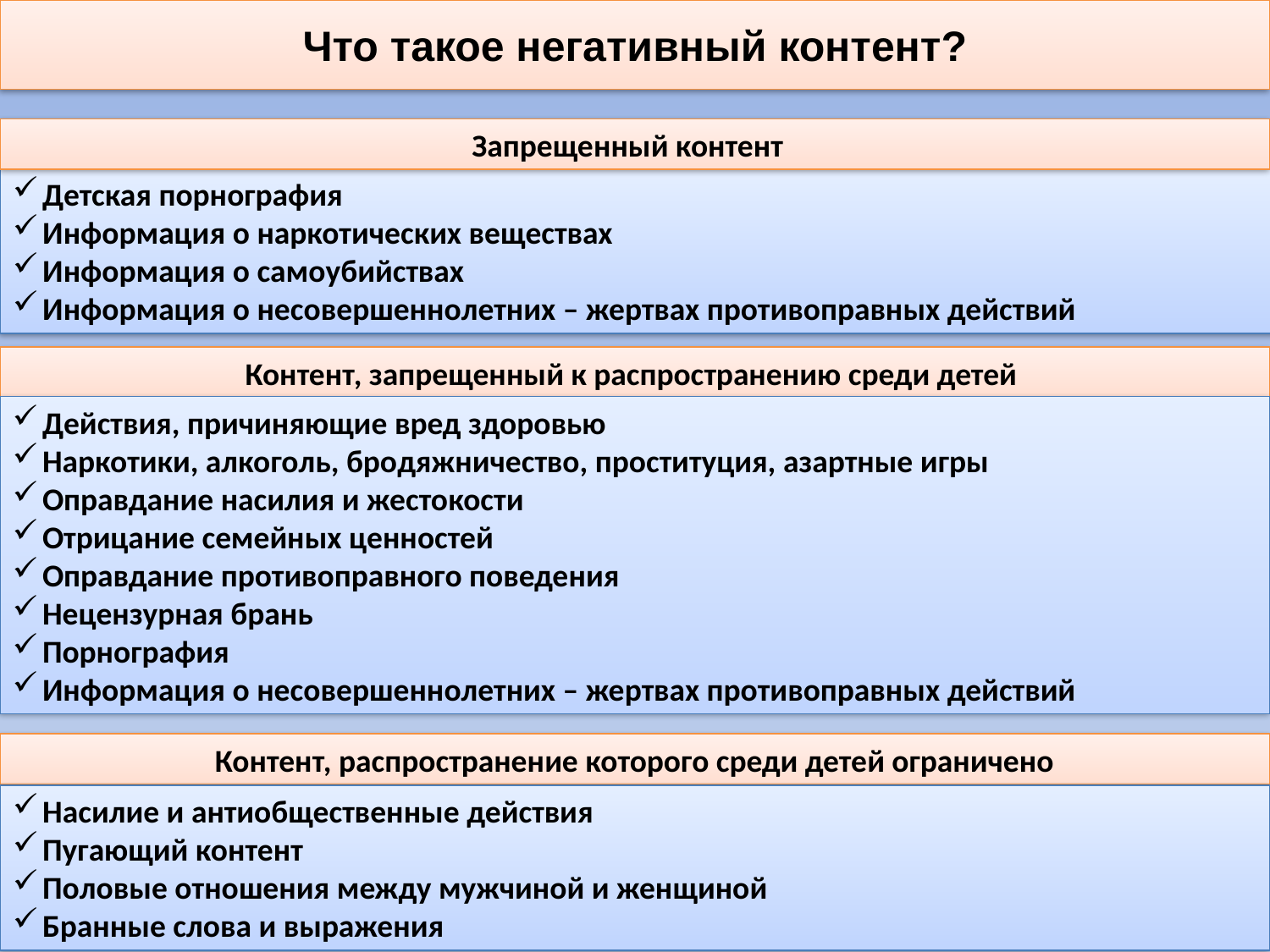

# Что такое негативный контент?
Запрещенный контент
Детская порнография
Информация о наркотических веществах
Информация о самоубийствах
Информация о несовершеннолетних – жертвах противоправных действий
Контент, запрещенный к распространению среди детей
Действия, причиняющие вред здоровью
Наркотики, алкоголь, бродяжничество, проституция, азартные игры
Оправдание насилия и жестокости
Отрицание семейных ценностей
Оправдание противоправного поведения
Нецензурная брань
Порнография
Информация о несовершеннолетних – жертвах противоправных действий
Контент, распространение которого среди детей ограничено
Насилие и антиобщественные действия
Пугающий контент
Половые отношения между мужчиной и женщиной
Бранные слова и выражения